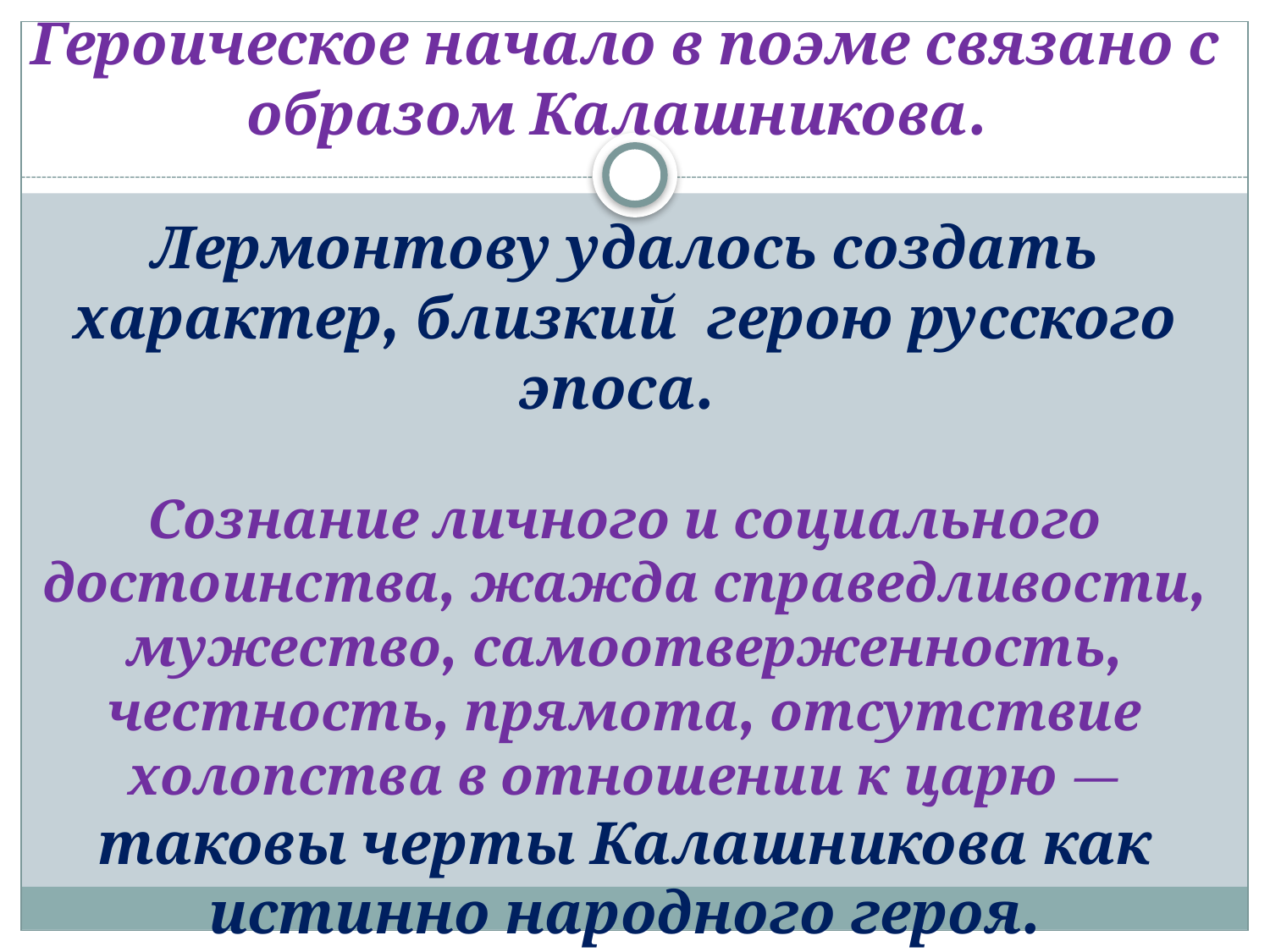

# Героическое начало в поэме связано с образом Калашникова. Лермонтову удалось создать характер, близкий  герою русского эпоса. Сознание личного и социального достоинства, жажда справедливости, мужество, самоотверженность, честность, прямота, отсутствие холопства в отношении к царю — таковы черты Калашникова как истинно народного героя.